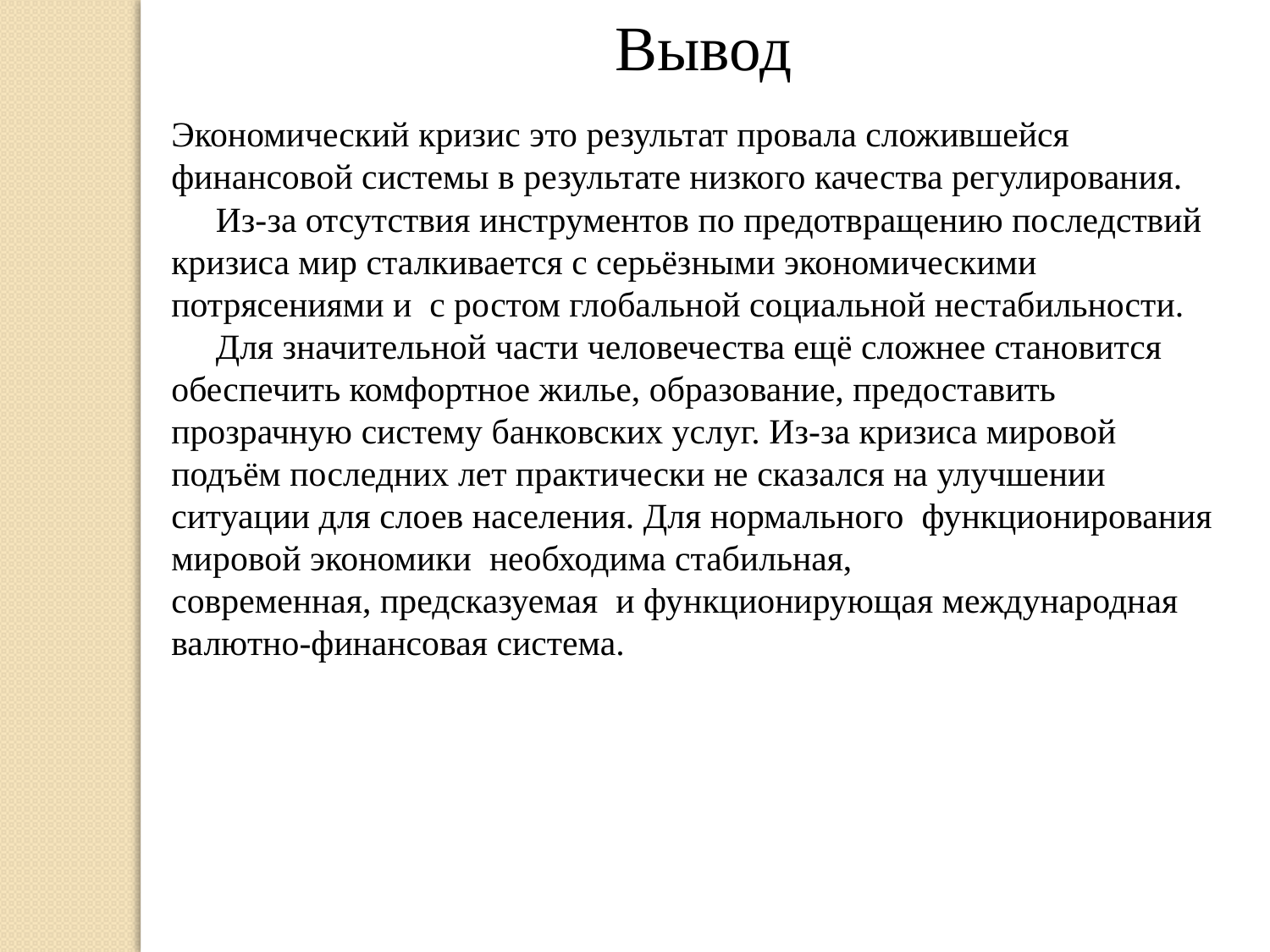

Вывод
Экономический кризис это результат провала сложившейся финансовой системы в результате низкого качества регулирования.
     Из-за отсутствия инструментов по предотвращению последствий кризиса мир сталкивается с серьёзными экономическими потрясениями и  с ростом глобальной социальной нестабильности.
     Для значительной части человечества ещё сложнее становится обеспечить комфортное жилье, образование, предоставить прозрачную систему банковских услуг. Из-за кризиса мировой подъём последних лет практически не сказался на улучшении ситуации для слоев населения. Для нормального  функционирования мировой экономики  необходима стабильная,
современная, предсказуемая  и функционирующая международная
валютно-финансовая система.